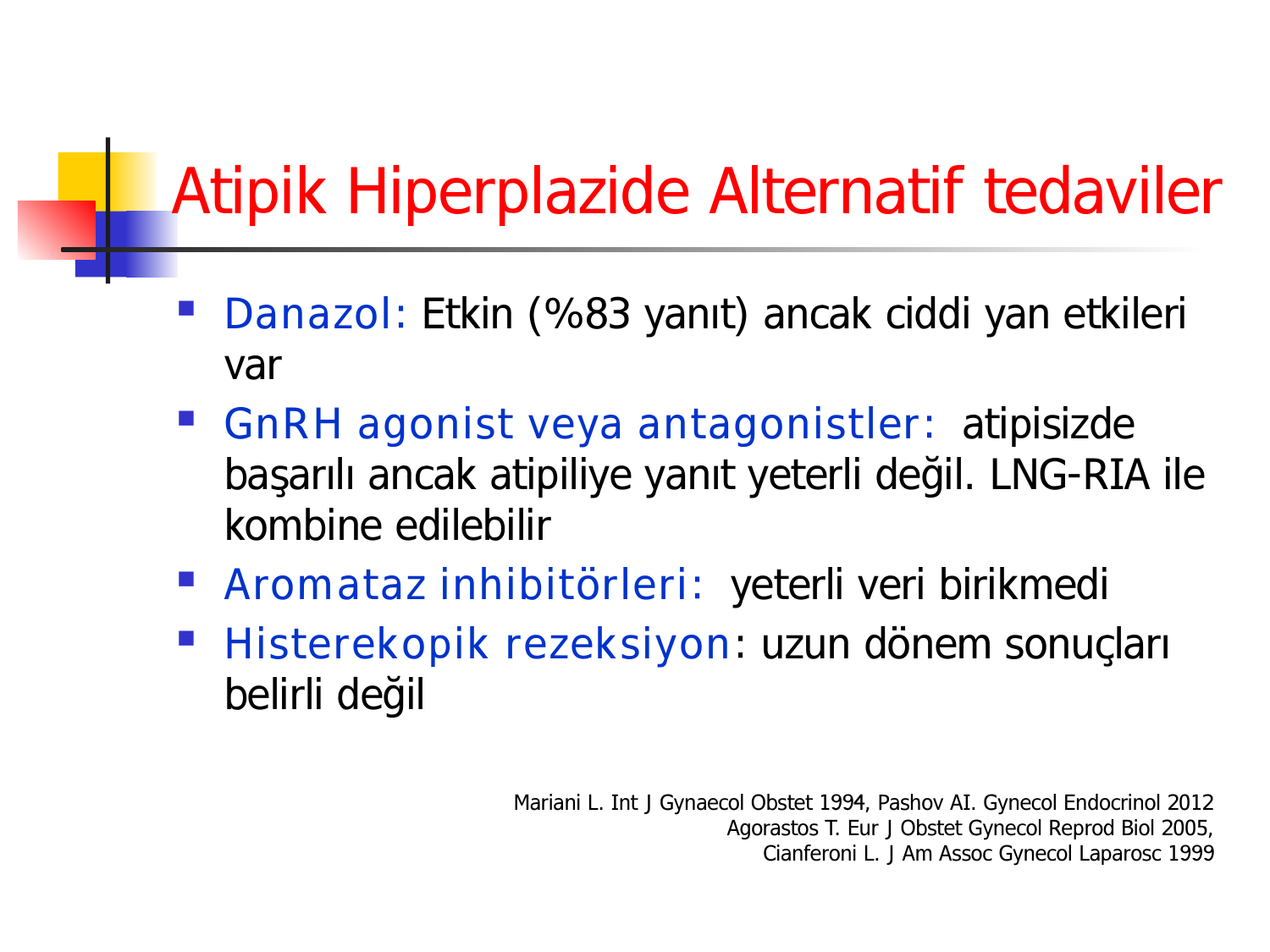

# Atipik Hiperplazide Alternatif tedaviler
Danazol: Etkin (%83 yanıt) ancak ciddi yan etkileri var
GnRH agonist veya antagonistler:  atipisizde başarılı ancak atipiliye yanıt yeterli değil. LNG-RIA ile kombine edilebilir
Aromataz inhibitörleri:  yeterli veri birikmedi
Histerekopik rezeksiyon: uzun dönem sonuçları belirli değil

Mariani L. Int J Gynaecol Obstet 1994, Pashov AI. Gynecol Endocrinol 2012
Agorastos T. Eur J Obstet Gynecol Reprod Biol 2005,
 Cianferoni L. J Am Assoc Gynecol Laparosc 1999